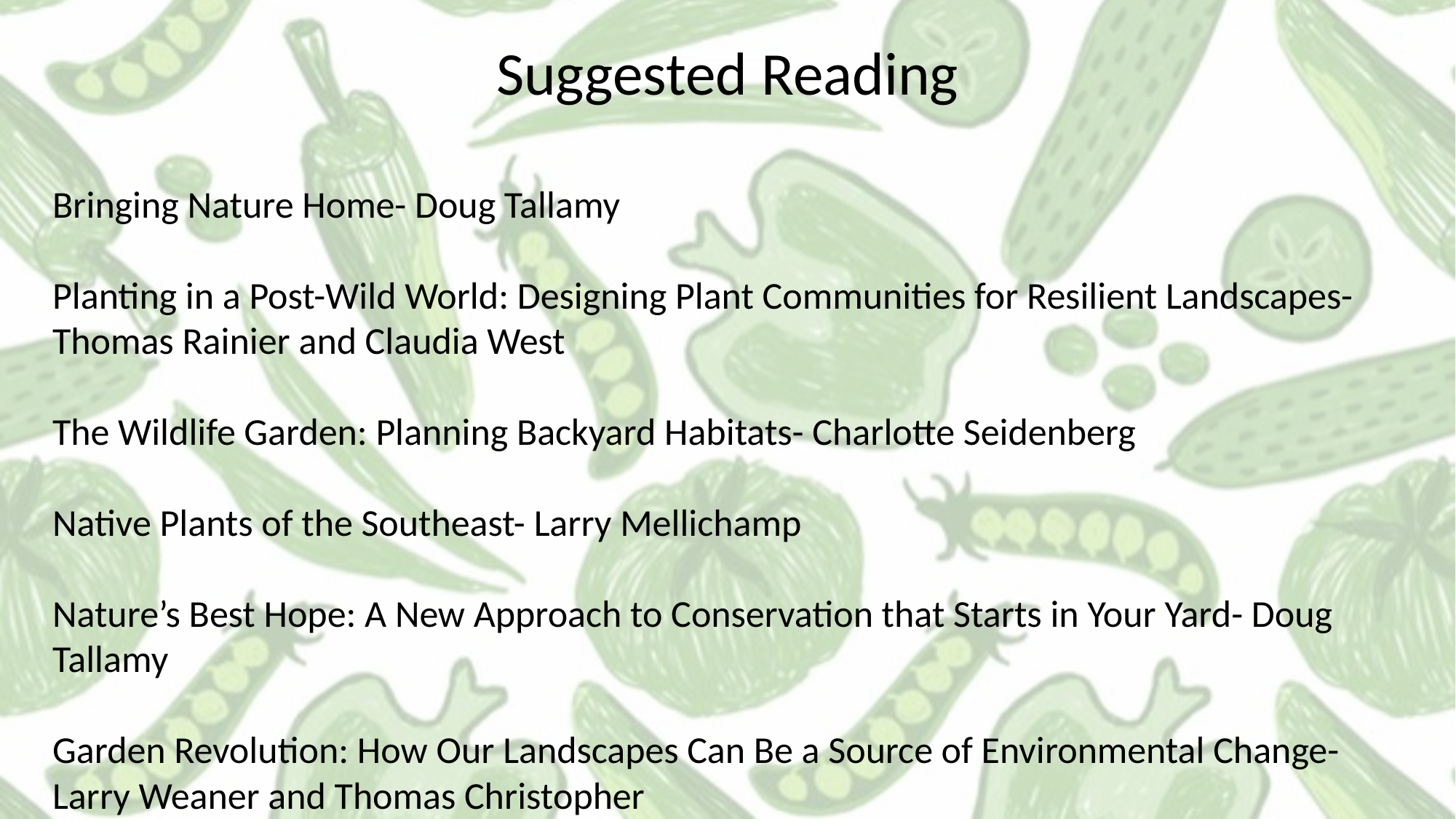

Suggested Reading

Bringing Nature Home- Doug Tallamy

Planting in a Post-Wild World: Designing Plant Communities for Resilient Landscapes- Thomas Rainier and Claudia West

The Wildlife Garden: Planning Backyard Habitats- Charlotte Seidenberg

Native Plants of the Southeast- Larry Mellichamp

Nature’s Best Hope: A New Approach to Conservation that Starts in Your Yard- Doug Tallamy

Garden Revolution: How Our Landscapes Can Be a Source of Environmental Change- Larry Weaner and Thomas Christopher